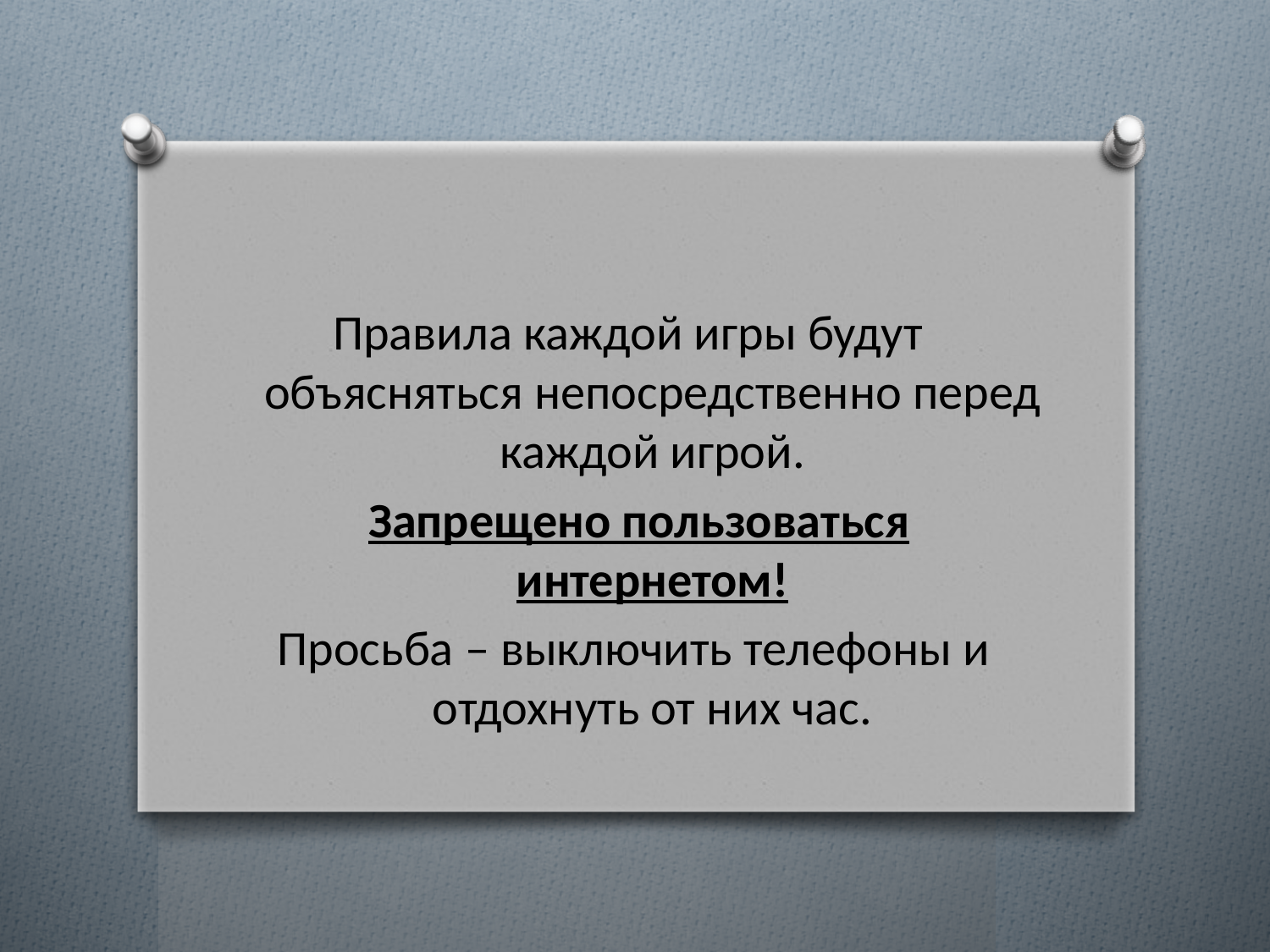

Правила каждой игры будут  объясняться непосредственно перед каждой игрой.
 Запрещено пользоваться интернетом!
Просьба – выключить телефоны и отдохнуть от них час.